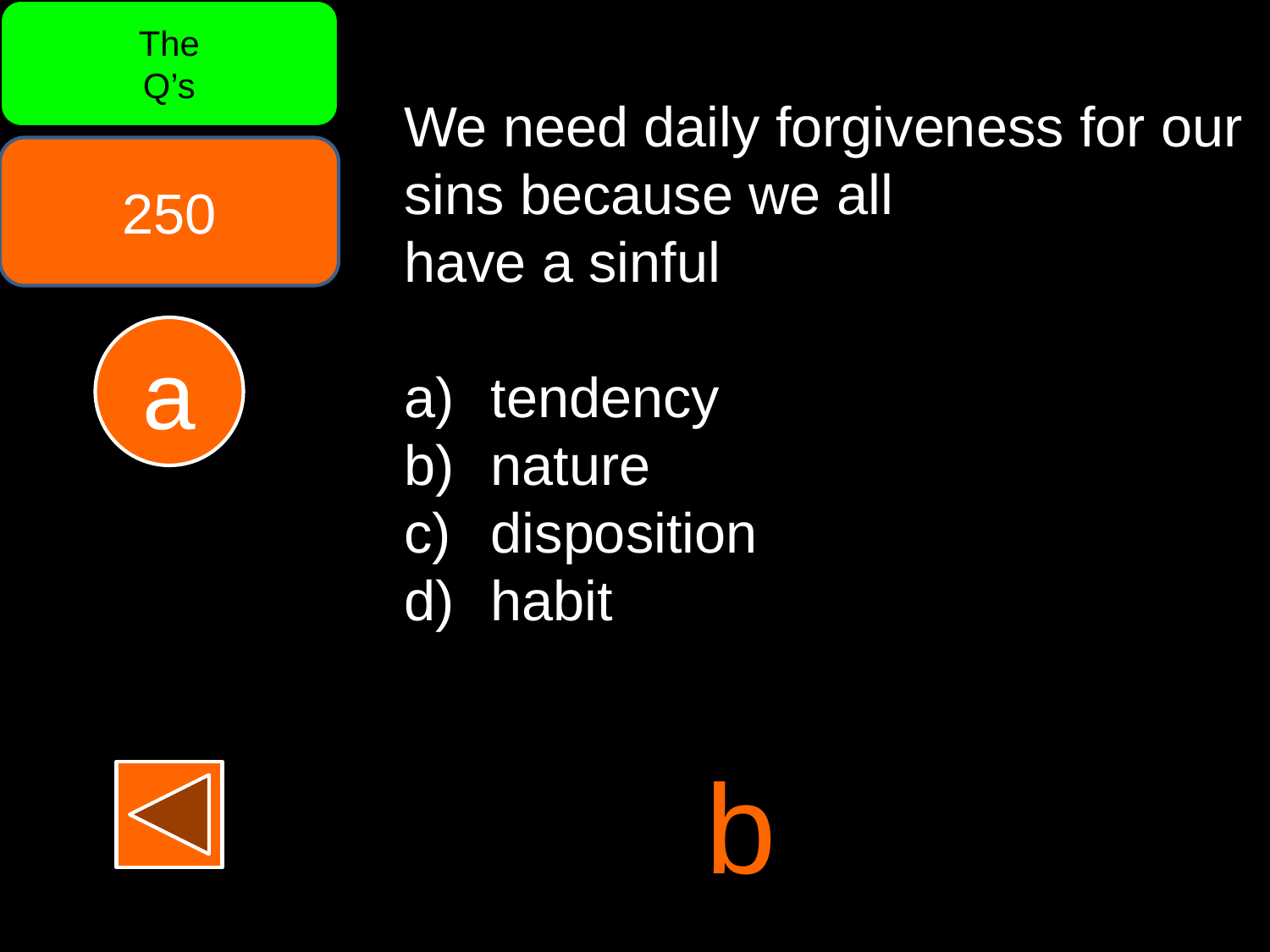

The
Q’s
We need daily forgiveness for our
sins because we all
have a sinful

 tendency
 nature
 disposition
 habit
250
a
b